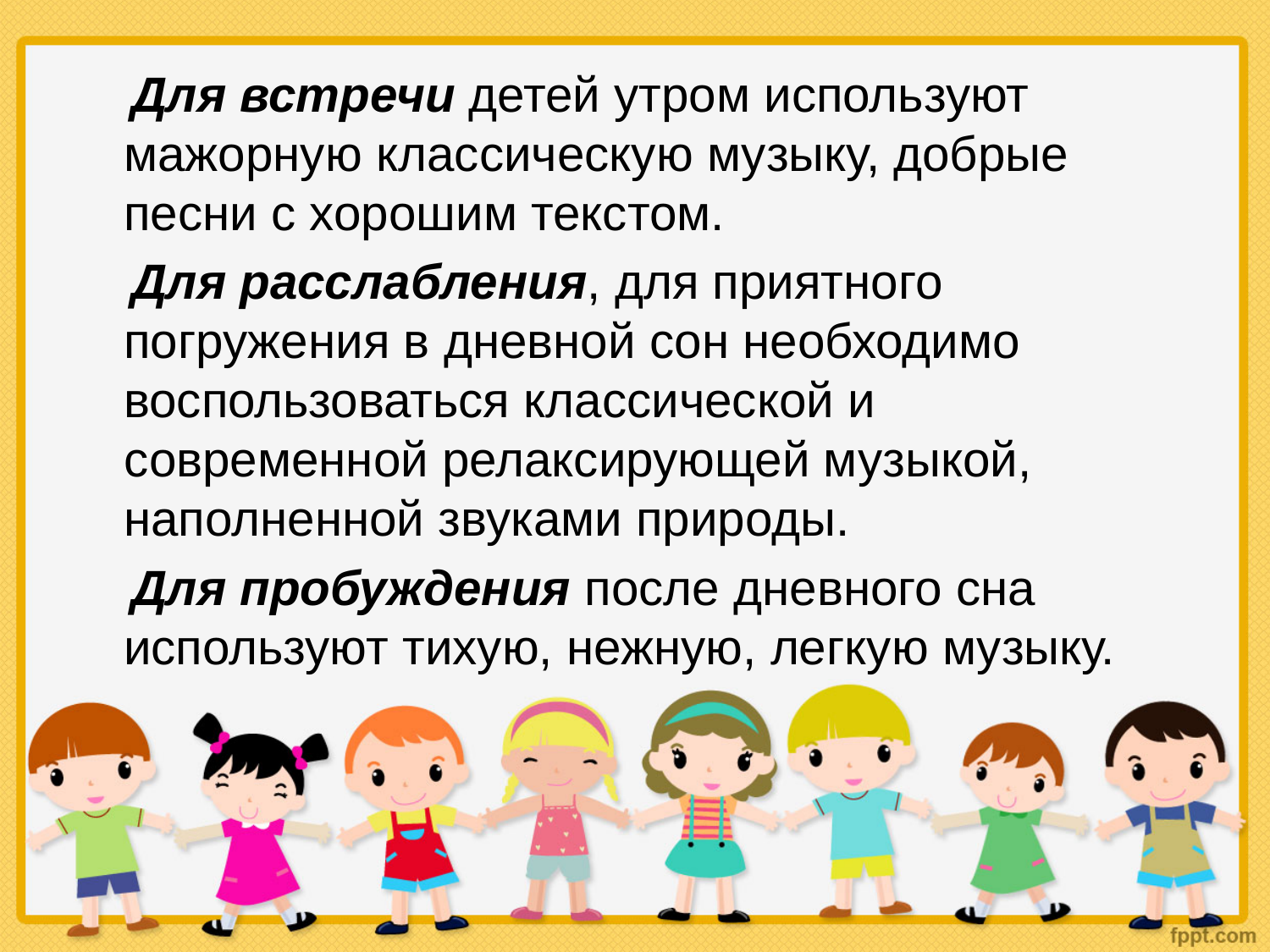

Для встречи детей утром используют мажорную классическую музыку, добрые песни с хорошим текстом.
    Для расслабления, для приятного погружения в дневной сон необходимо воспользоваться классической и современной релаксирующей музыкой, наполненной звуками природы.
    Для пробуждения после дневного сна используют тихую, нежную, легкую музыку.

Prezentacii.com